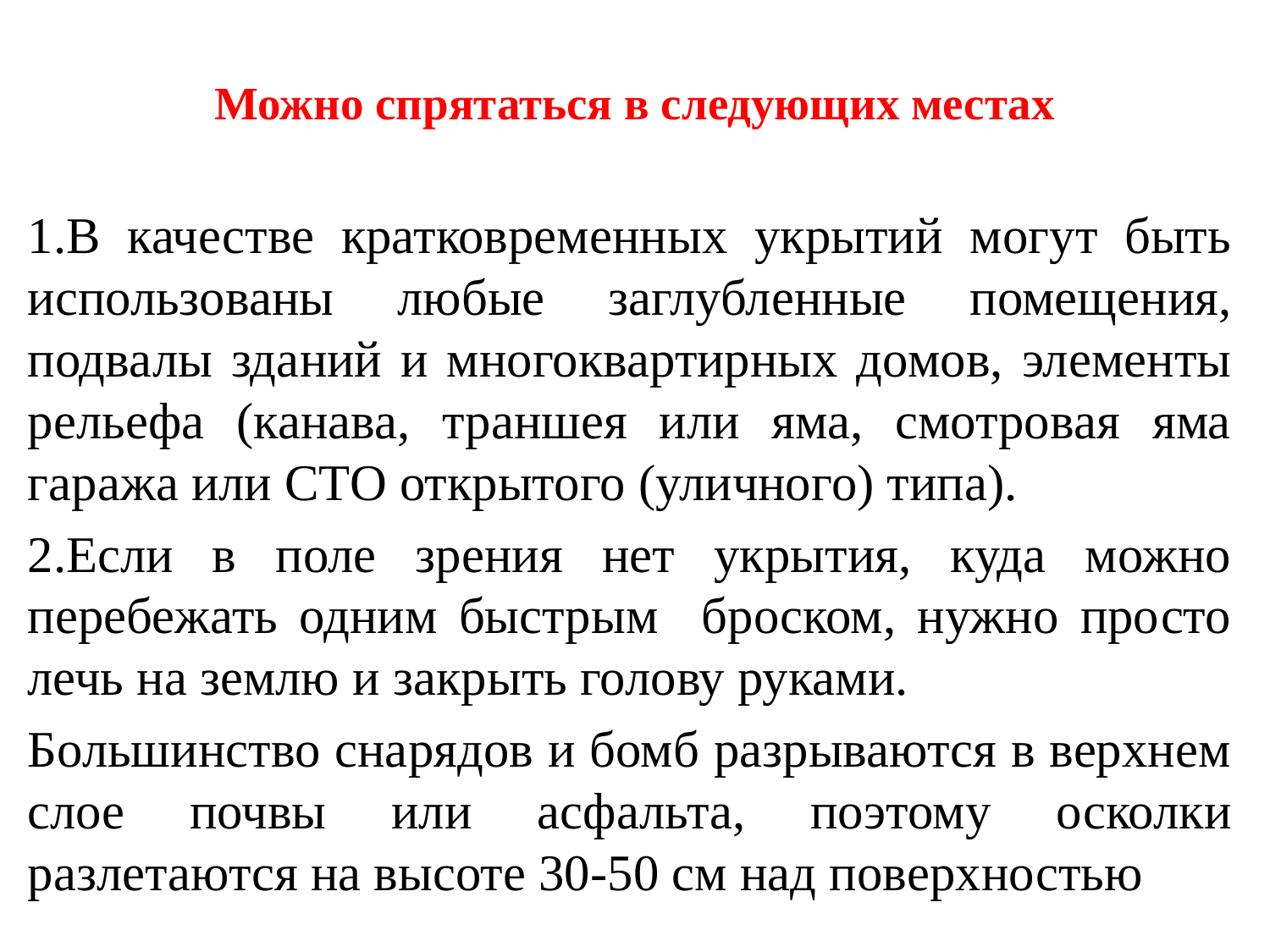

# Можно спрятаться в следующих местах
1.В качестве кратковременных укрытий могут быть использованы любые заглубленные помещения, подвалы зданий и многоквартирных домов, элементы рельефа (канава, траншея или яма, смотровая яма гаража или СТО открытого (уличного) типа).
2.Если в поле зрения нет укрытия, куда можно перебежать одним быстрым  броском, нужно просто лечь на землю и закрыть голову руками.
Большинство снарядов и бомб разрываются в верхнем слое почвы или асфальта, поэтому осколки разлетаются на высоте 30-50 см над поверхностью